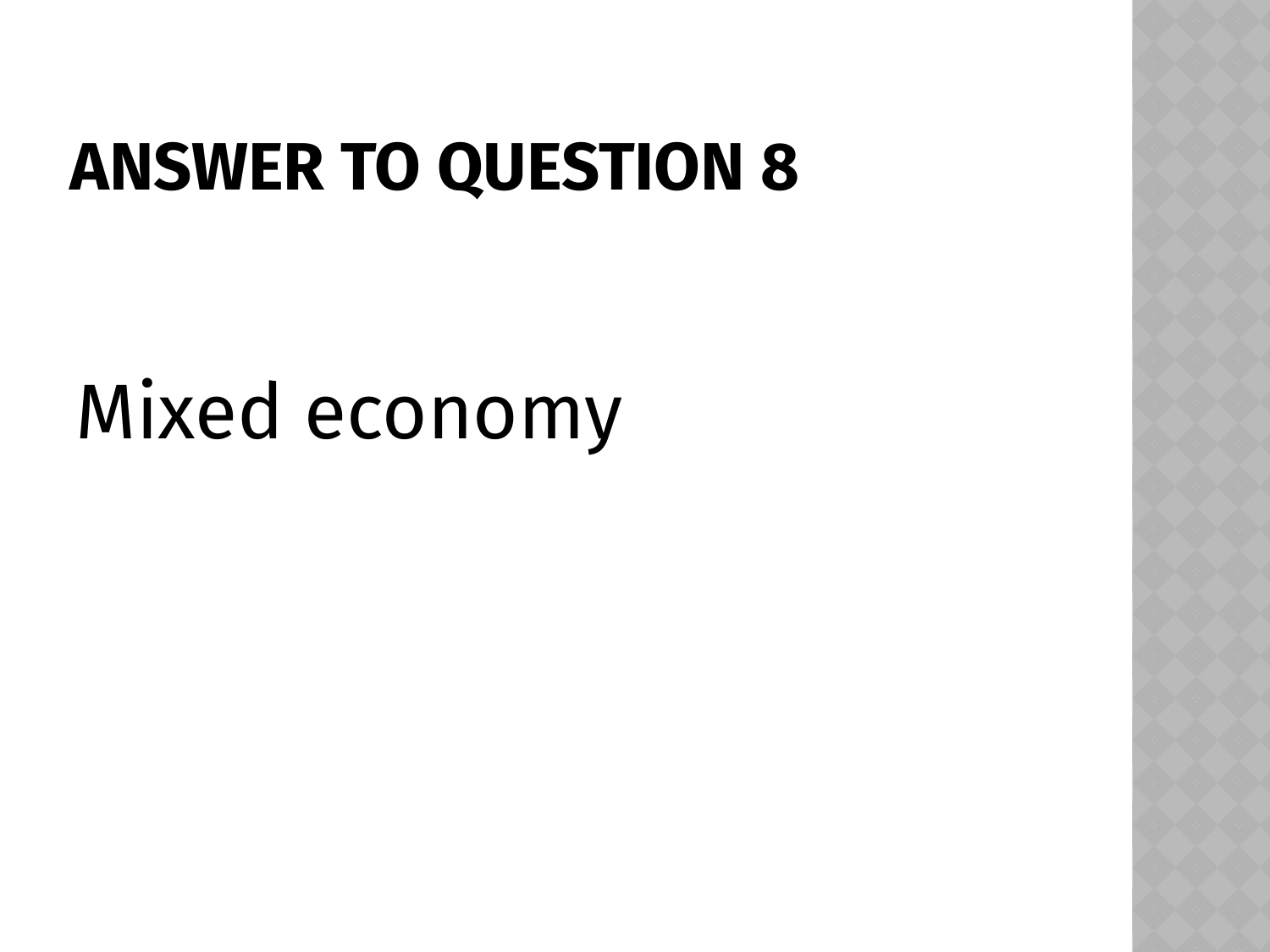

# Answer to Question 8

Mixed economy